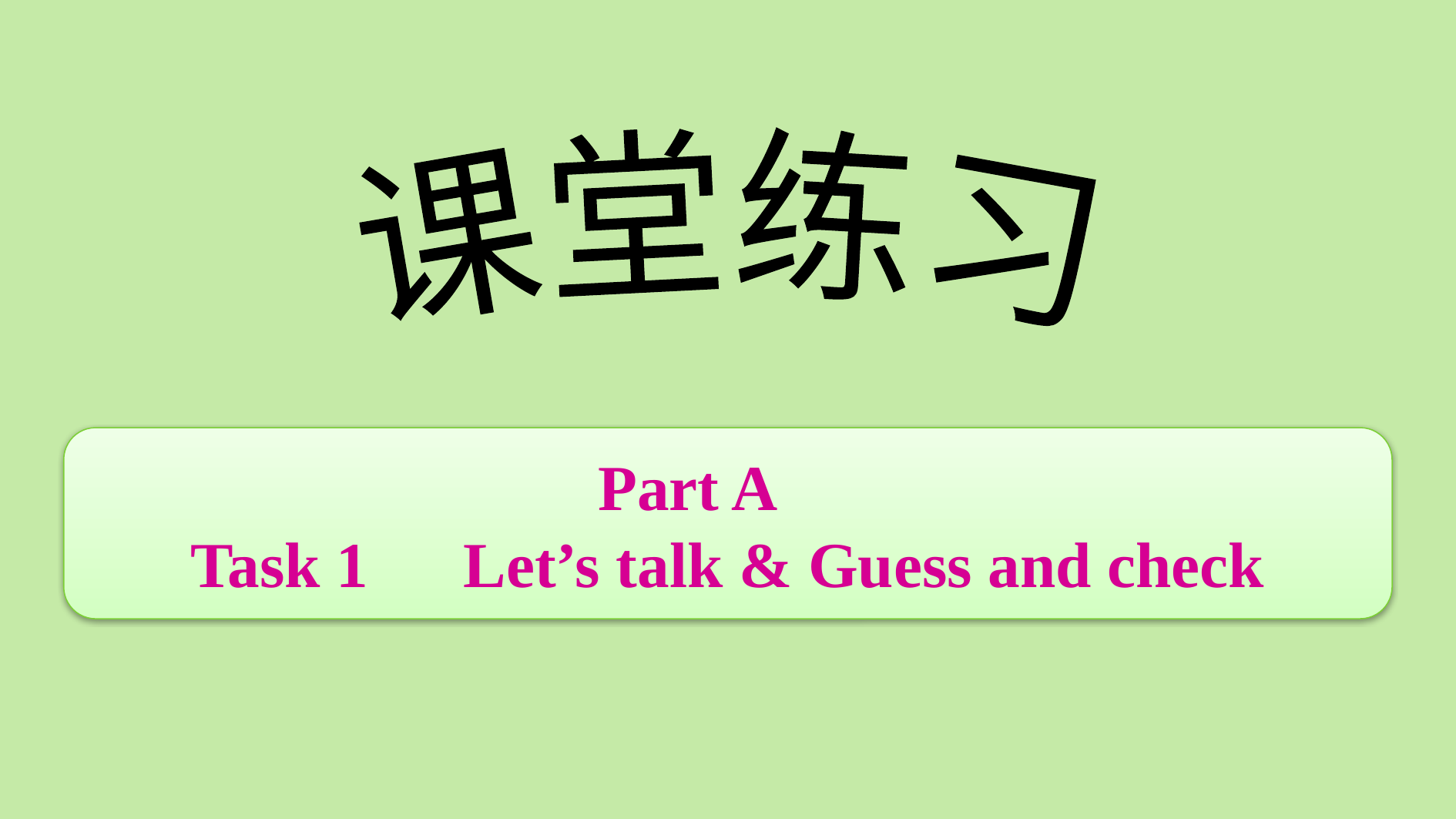

Part A
Task 1　Let’s talk & Guess and check